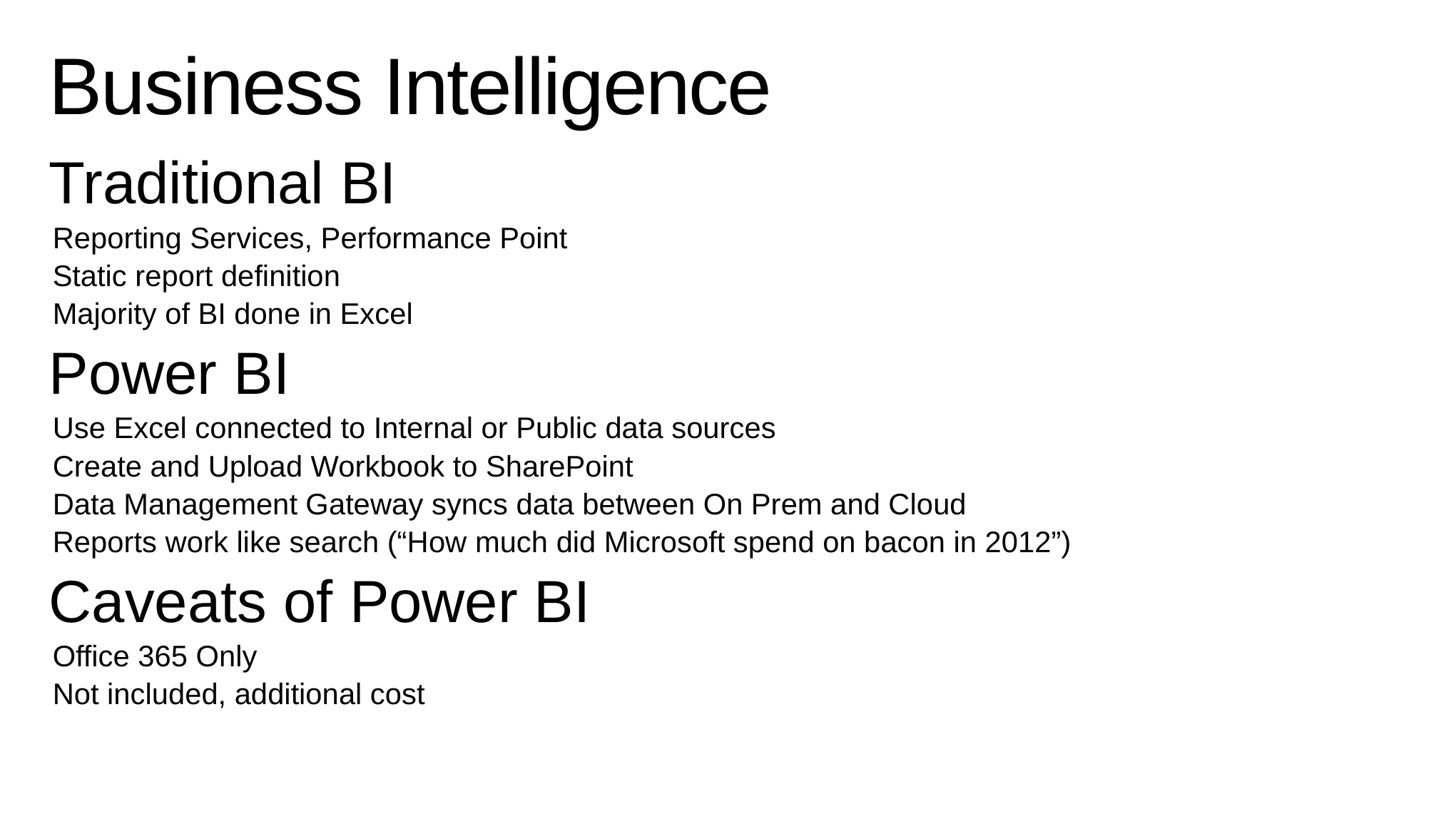

# Business Intelligence
Traditional BI
Reporting Services, Performance Point
Static report definition
Majority of BI done in Excel
Power BI
Use Excel connected to Internal or Public data sources
Create and Upload Workbook to SharePoint
Data Management Gateway syncs data between On Prem and Cloud
Reports work like search (“How much did Microsoft spend on bacon in 2012”)
Caveats of Power BI
Office 365 Only
Not included, additional cost